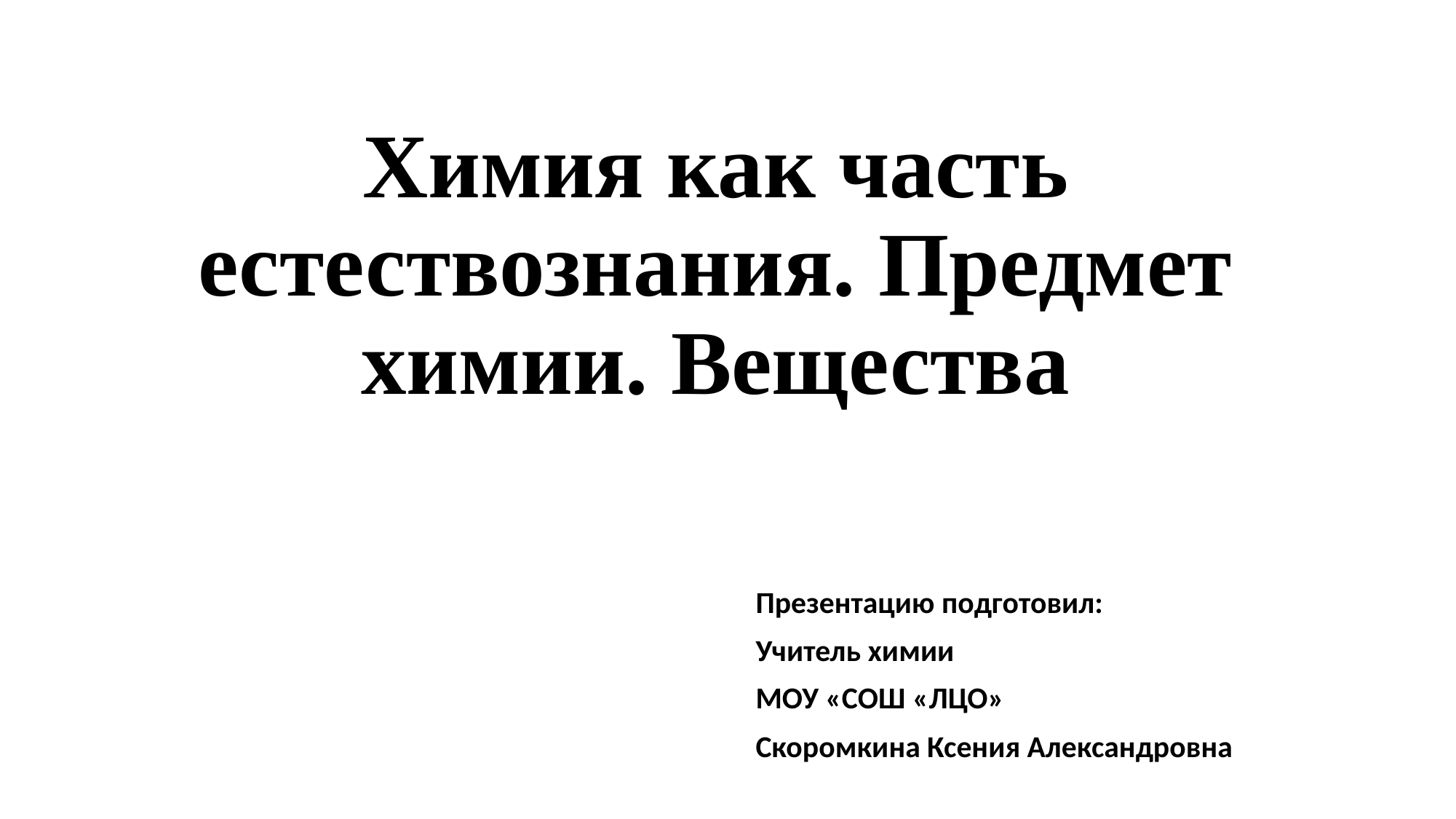

# Химия как часть естествознания. Предмет химии. Вещества
Презентацию подготовил:
Учитель химии
МОУ «СОШ «ЛЦО»
Скоромкина Ксения Александровна